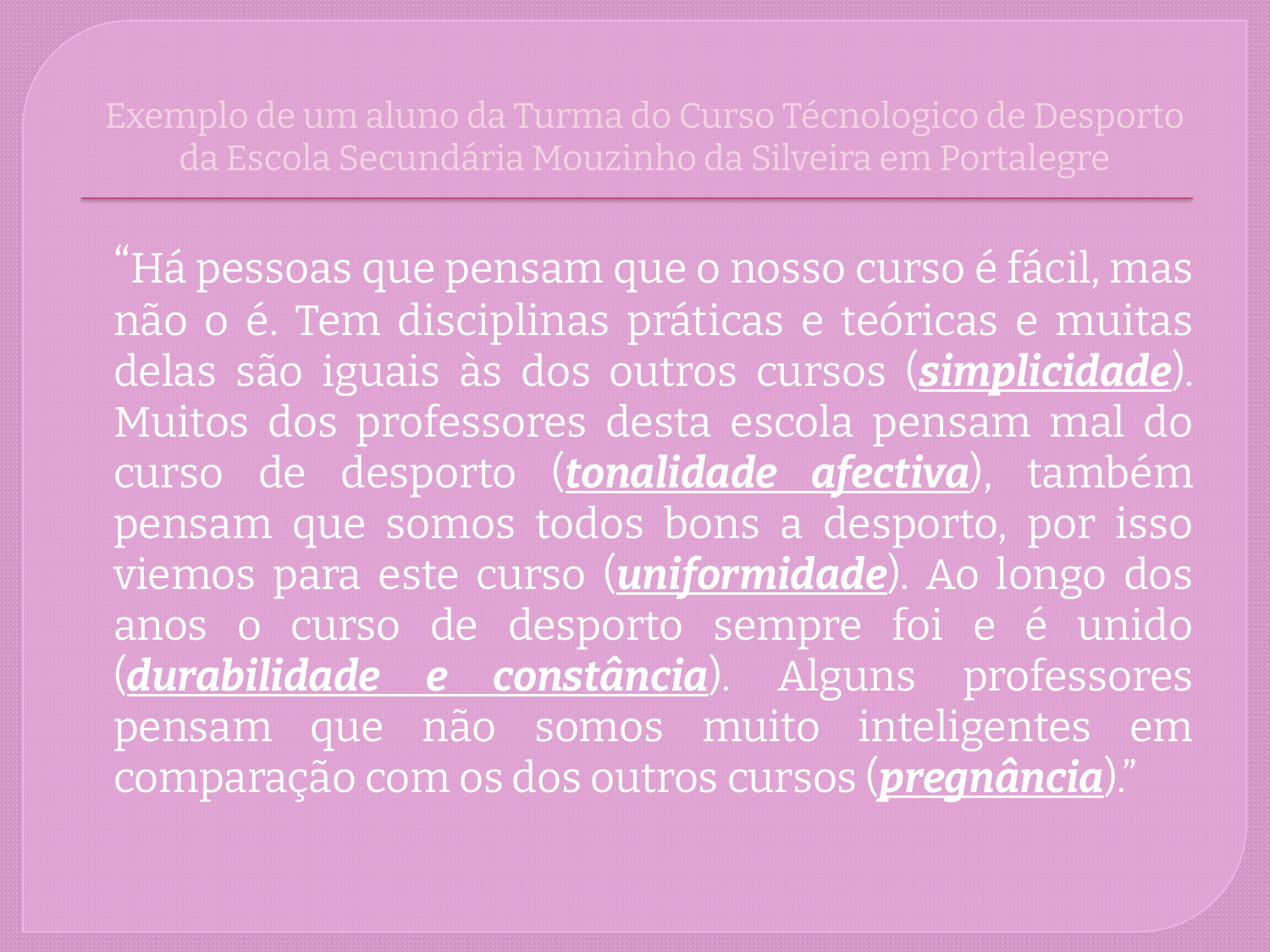

# Exemplo de um aluno da Turma do Curso Técnologico de Desporto da Escola Secundária Mouzinho da Silveira em Portalegre
		“Há pessoas que pensam que o nosso curso é fácil, mas não o é. Tem disciplinas práticas e teóricas e muitas delas são iguais às dos outros cursos (simplicidade). Muitos dos professores desta escola pensam mal do curso de desporto (tonalidade afectiva), também pensam que somos todos bons a desporto, por isso viemos para este curso (uniformidade). Ao longo dos anos o curso de desporto sempre foi e é unido (durabilidade e constância). Alguns professores pensam que não somos muito inteligentes em comparação com os dos outros cursos (pregnância).”